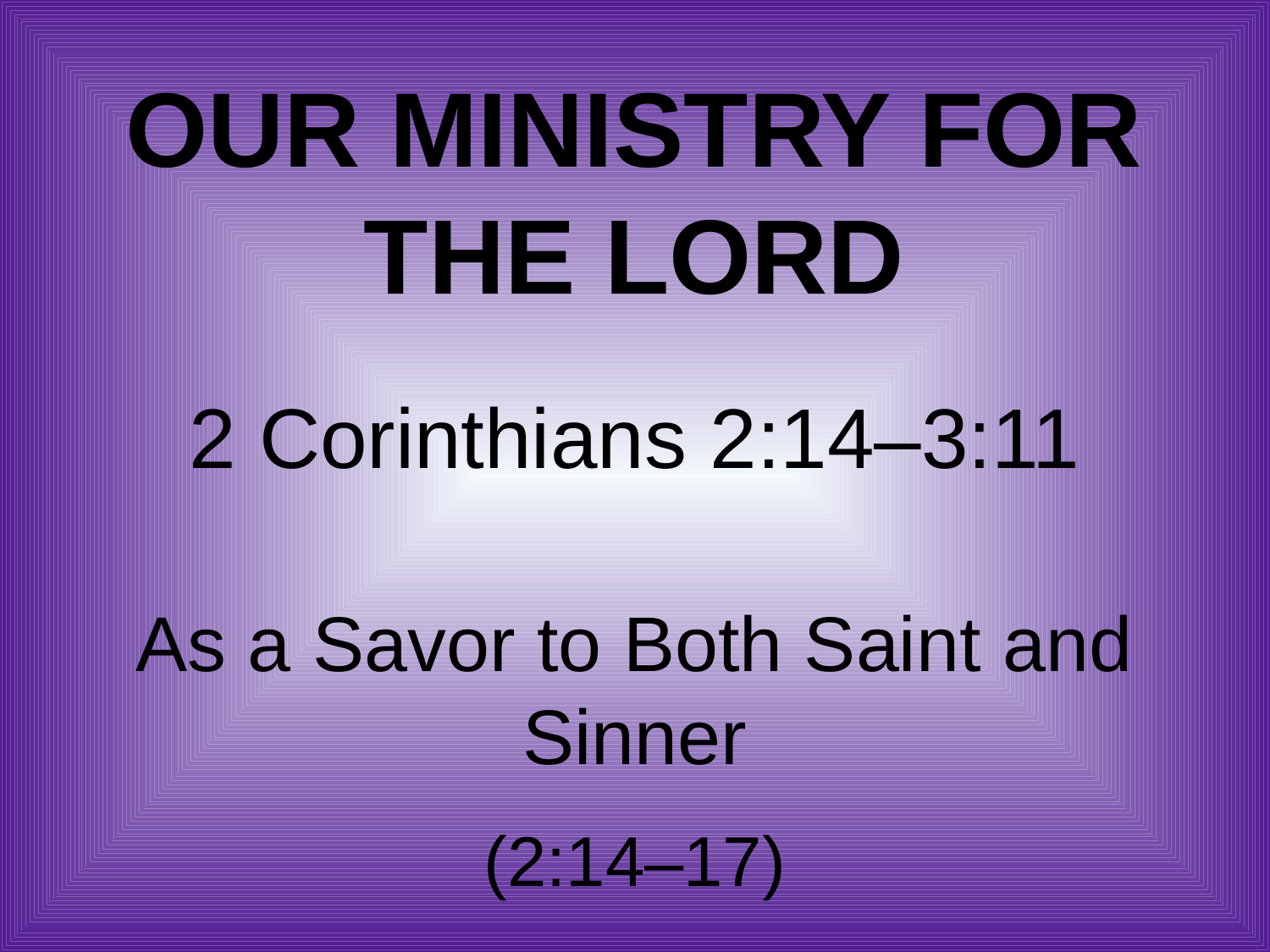

# Our Ministry for the Lord
2 Corinthians 2:14–3:11

As a Savor to Both Saint and Sinner
(2:14–17)